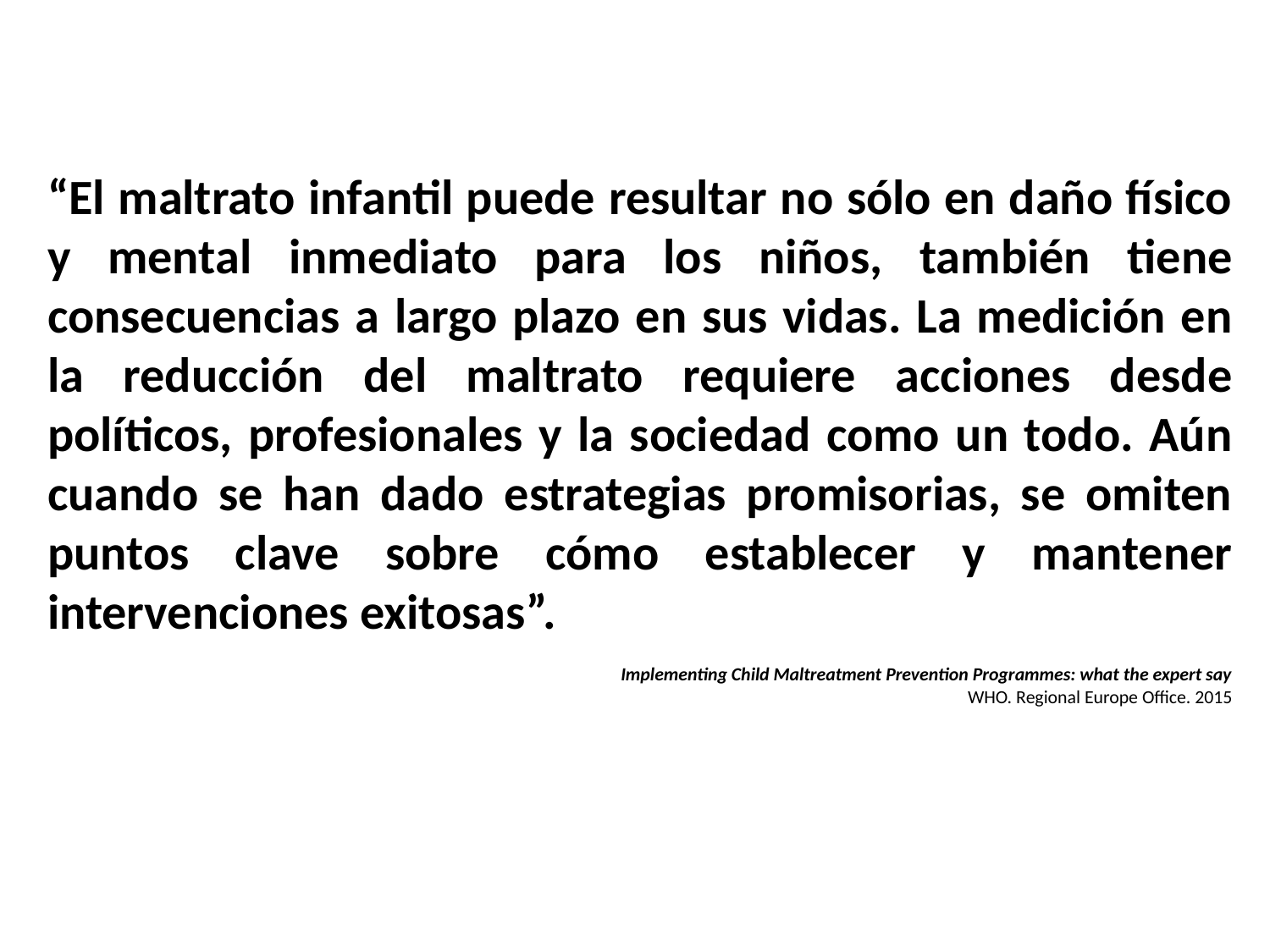

“El maltrato infantil puede resultar no sólo en daño físico y mental inmediato para los niños, también tiene consecuencias a largo plazo en sus vidas. La medición en la reducción del maltrato requiere acciones desde políticos, profesionales y la sociedad como un todo. Aún cuando se han dado estrategias promisorias, se omiten puntos clave sobre cómo establecer y mantener intervenciones exitosas”.

Implementing Child Maltreatment Prevention Programmes: what the expert say
WHO. Regional Europe Office. 2015